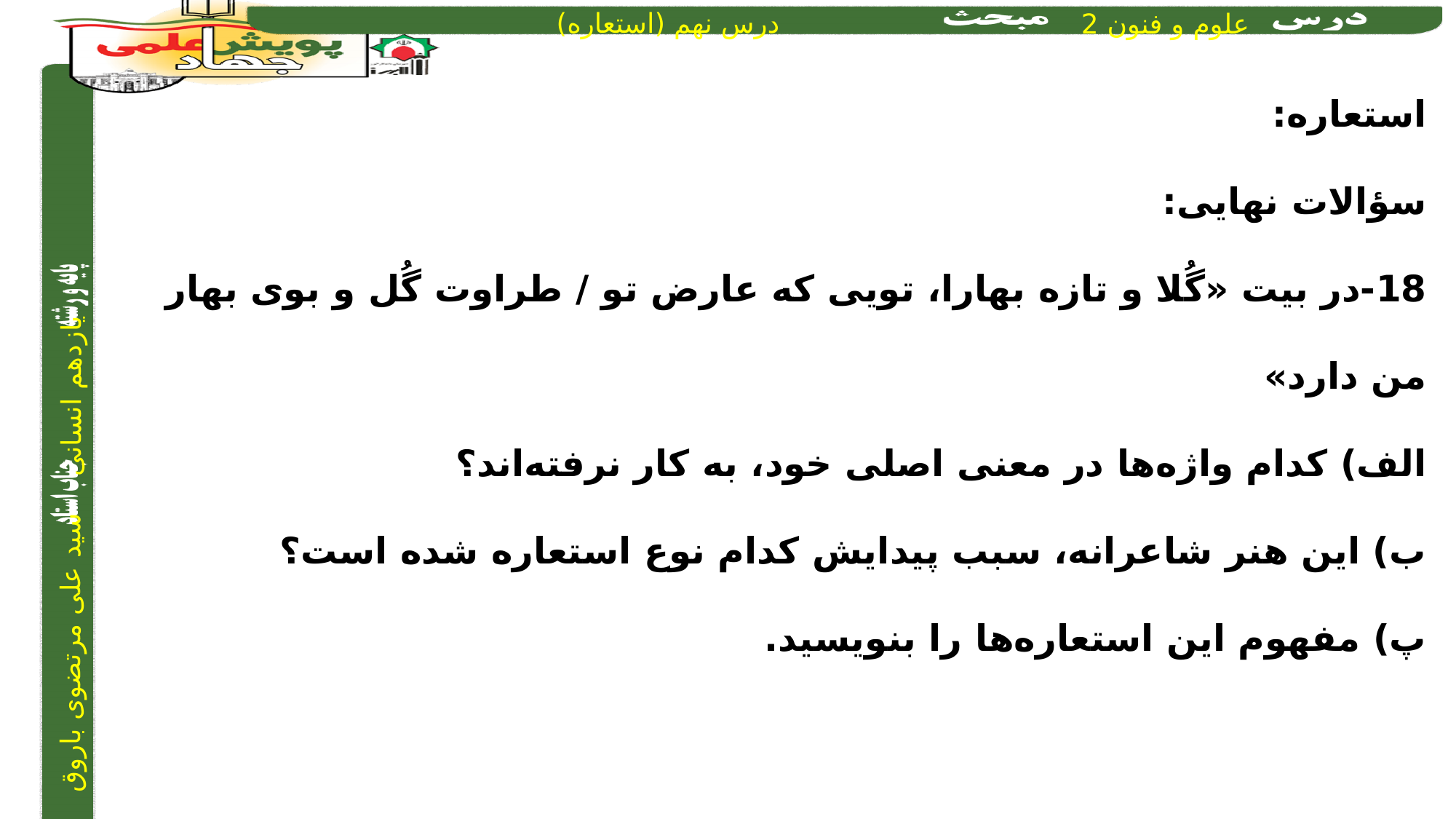

استعاره:
سؤالات نهایی:
18-در بیت «گُلا و تازه بهارا، تویی که عارض تو / طراوت گُل و بوی بهار من دارد»
الف) کدام واژه‌ها در معنی اصلی خود، به کار نرفته‌اند؟
ب) این هنر شاعرانه، سبب پیدایش کدام نوع استعاره شده است؟
پ) مفهوم این استعاره‌ها را بنویسید.